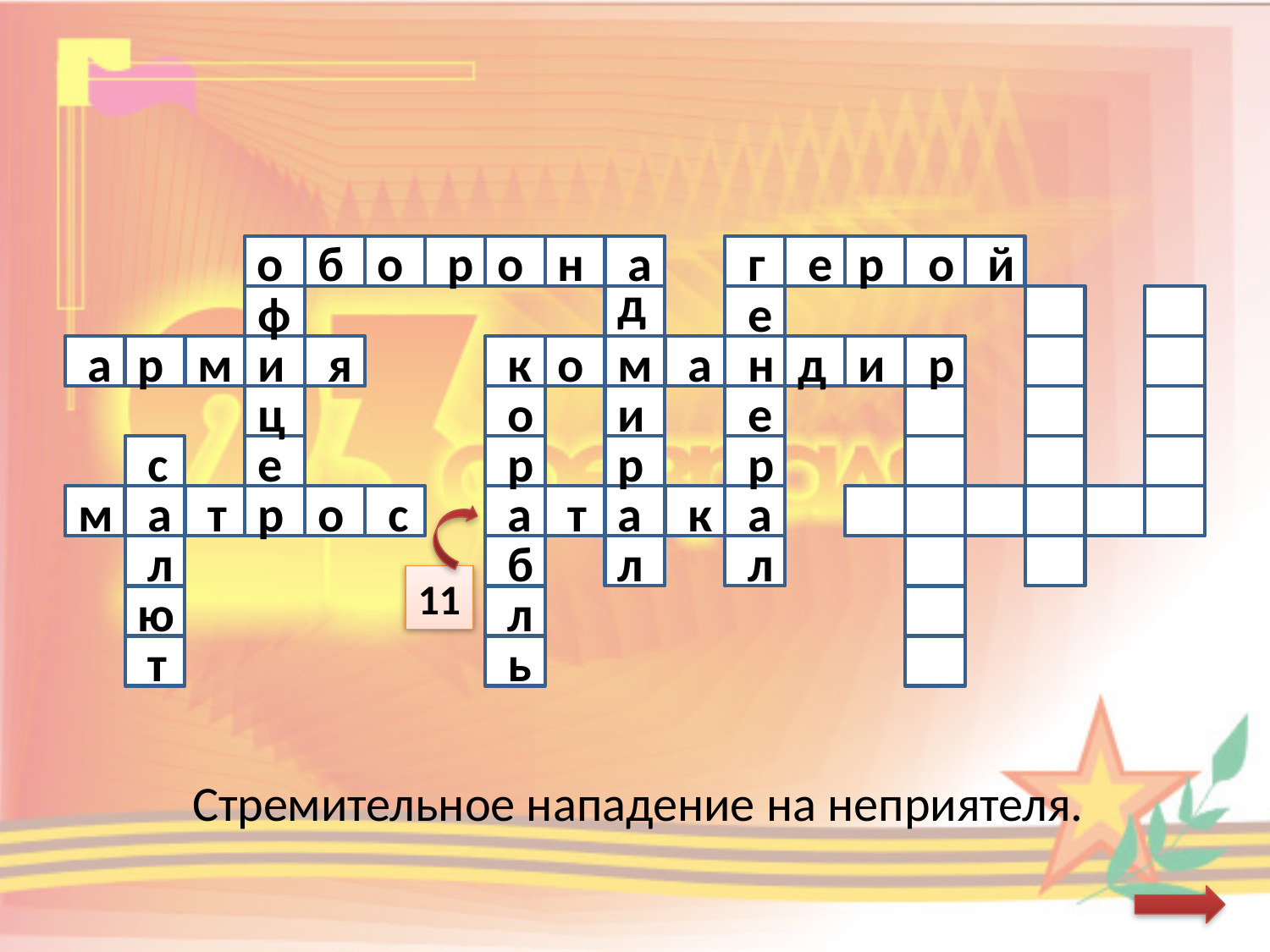

о
б
о
р
о
н
а
г
е
р
о
й

д
ф
е
а
р
м
и
я
к
о
м
а
н
д
и
р
ц
о
и
е
с
е
р
р
р
м
а
т
р
о
с
а
т
а
к
а

л
б
л
л
11
ю
л
т
ь
Стремительное нападение на неприятеля.